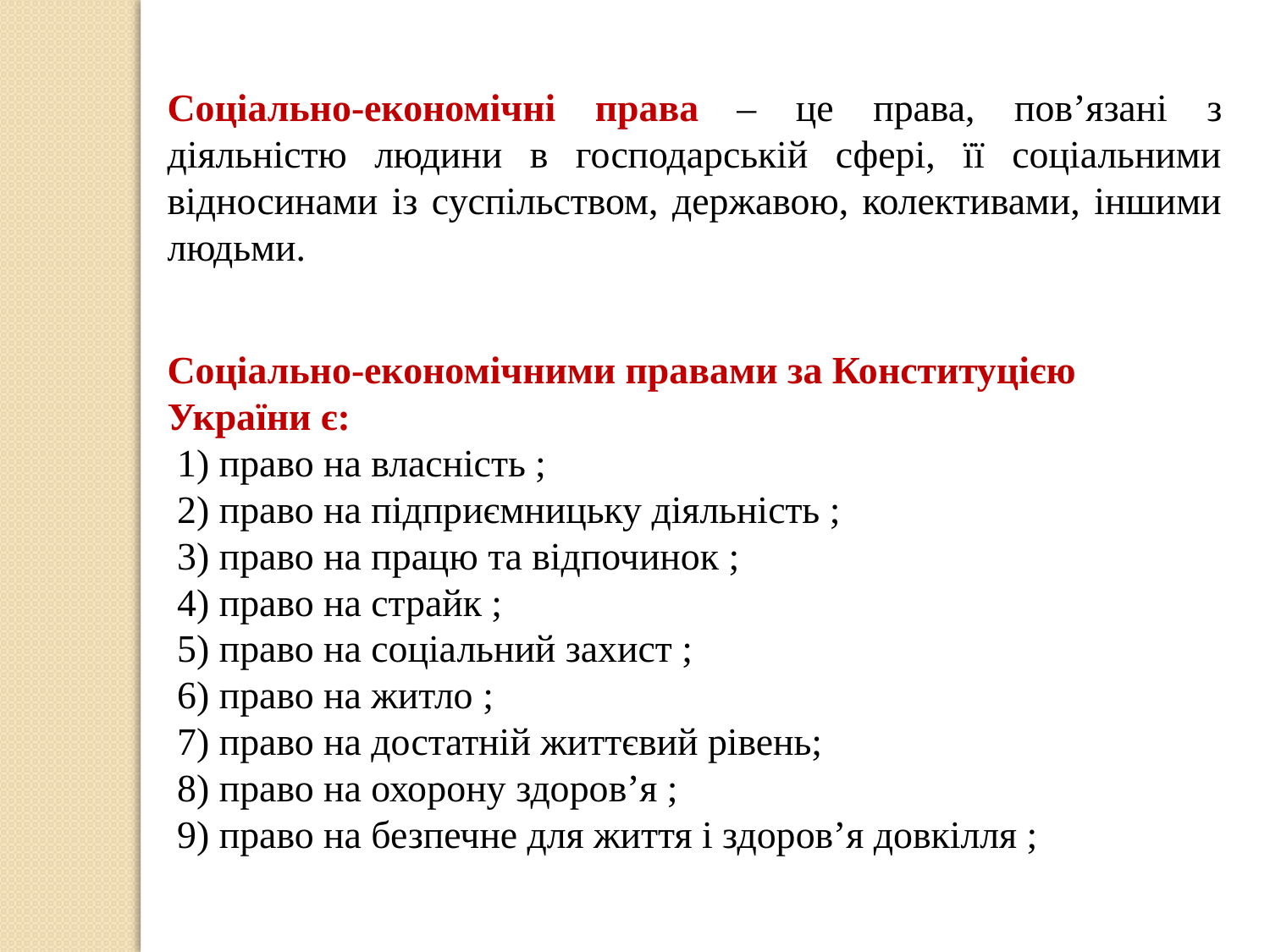

Соціально-економічні права – це права, пов’язані з діяльністю людини в господарській сфері, її соціальними відносинами із суспільством, державою, колективами, іншими людьми.

Соціально-економічними правами за Конституцією України є:
 1) право на власність ;
 2) право на підприємницьку діяльність ;
 3) право на працю та відпочинок ;
 4) право на страйк ;
 5) право на соціальний захист ;
 6) право на житло ;
 7) право на достатній життєвий рівень;
 8) право на охорону здоров’я ;
 9) право на безпечне для життя і здоров’я довкілля ;